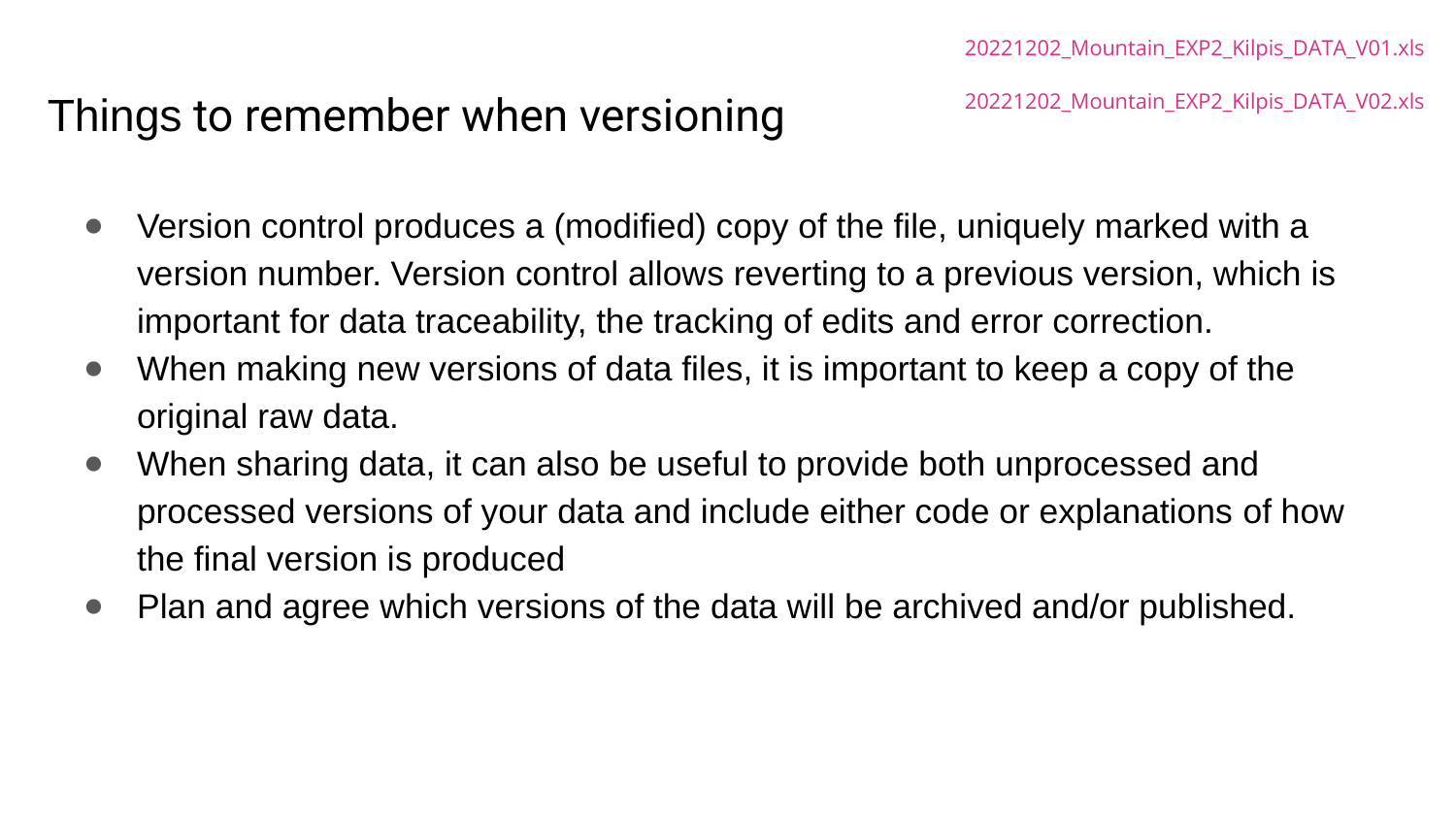

20221202_Mountain_EXP2_Kilpis_DATA_V01.xls
20221202_Mountain_EXP2_Kilpis_DATA_V02.xls
# Things to remember when versioning

Version control produces a (modified) copy of the file, uniquely marked with a version number. Version control allows reverting to a previous version, which is important for data traceability, the tracking of edits and error correction.
When making new versions of data files, it is important to keep a copy of the original raw data.
When sharing data, it can also be useful to provide both unprocessed and processed versions of your data and include either code or explanations of how the final version is produced
Plan and agree which versions of the data will be archived and/or published.